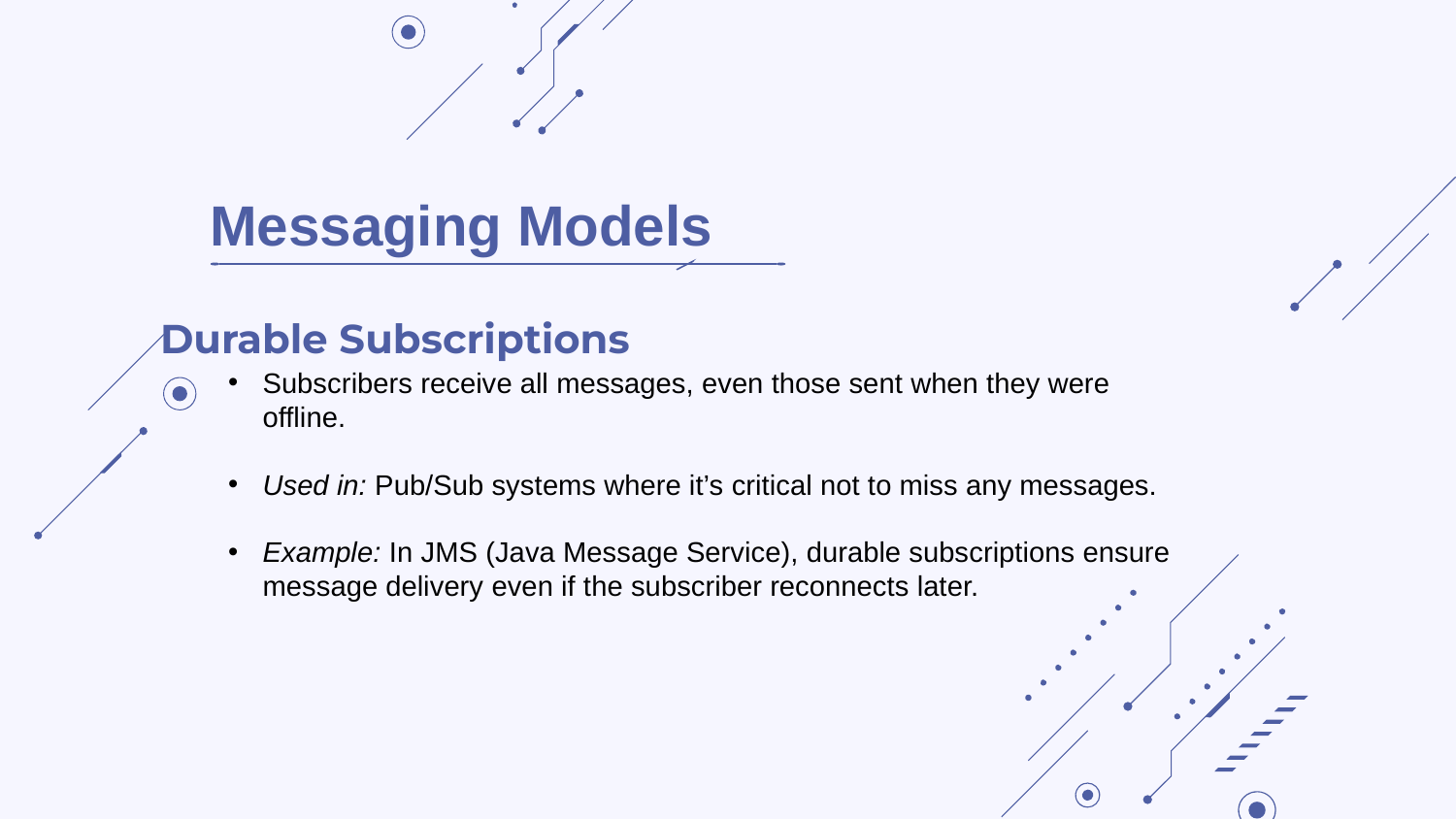

Messaging Models

# Durable Subscriptions

Subscribers receive all messages, even those sent when they were offline.

Used in: Pub/Sub systems where it’s critical not to miss any messages.

Example: In JMS (Java Message Service), durable subscriptions ensure message delivery even if the subscriber reconnects later.